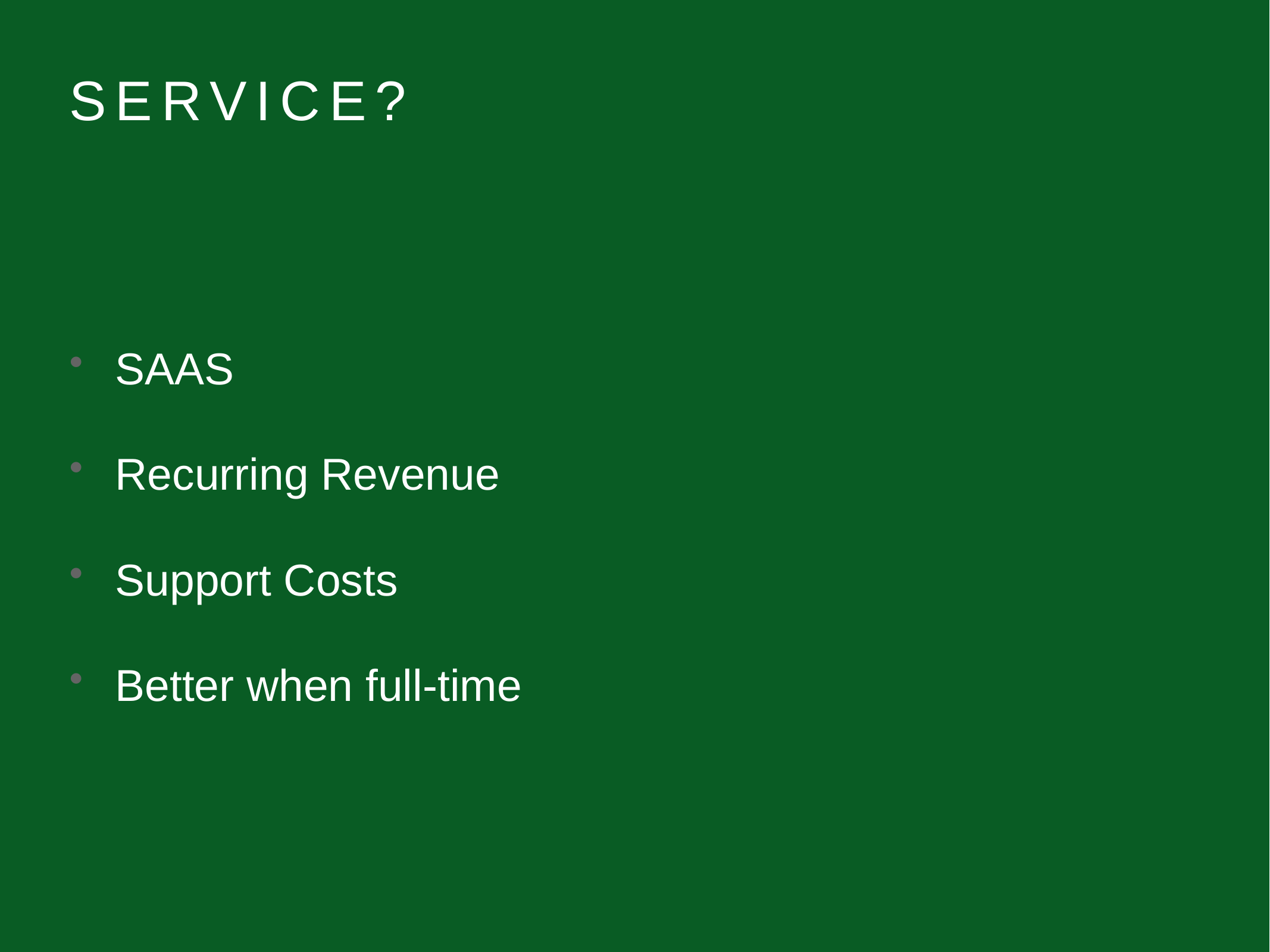

# Service?
SAAS
Recurring Revenue
Support Costs
Better when full-time